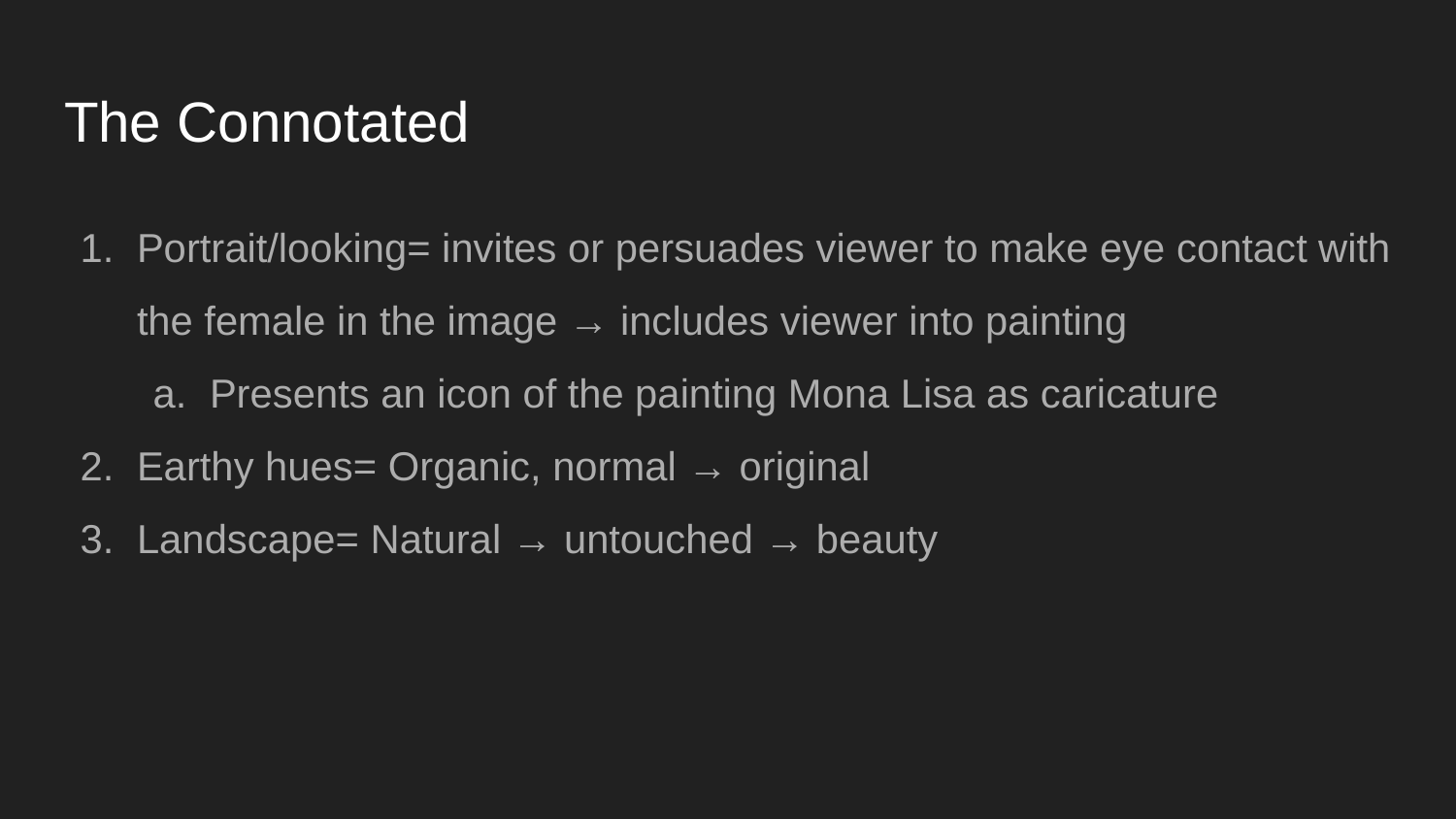

# The Connotated
Portrait/looking= invites or persuades viewer to make eye contact with the female in the image → includes viewer into painting
Presents an icon of the painting Mona Lisa as caricature
Earthy hues= Organic, normal → original
Landscape= Natural → untouched → beauty